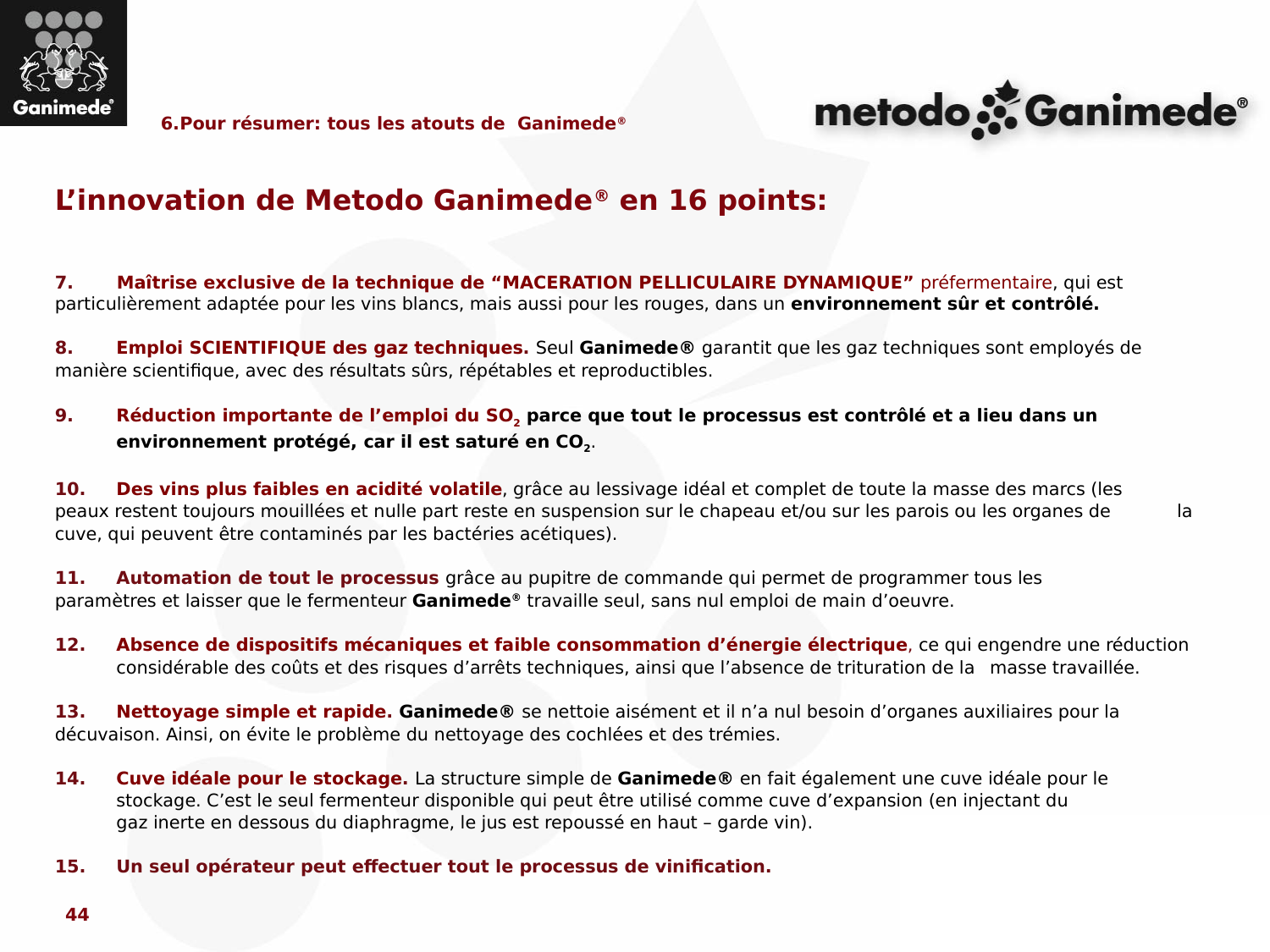

6.Pour résumer: tous les atouts de  Ganimede®
L’innovation de Metodo Ganimede® en 16 points:
7.       Maîtrise exclusive de la technique de “MACERATION PELLICULAIRE DYNAMIQUE” préfermentaire, qui est 	particulièrement adaptée pour les vins blancs, mais aussi pour les rouges, dans un environnement sûr et contrôlé.

8.	Emploi SCIENTIFIQUE des gaz techniques. Seul Ganimede® garantit que les gaz techniques sont employés de 	manière scientifique, avec des résultats sûrs, répétables et reproductibles.

9.	Réduction importante de l’emploi du SO2 parce que tout le processus est contrôlé et a lieu dans un 		 	environnement protégé, car il est saturé en CO2.

10.	Des vins plus faibles en acidité volatile, grâce au lessivage idéal et complet de toute la masse des marcs (les 	peaux restent toujours mouillées et nulle part reste en suspension sur le chapeau et/ou sur les parois ou les organes de 	la cuve, qui peuvent être contaminés par les bactéries acétiques).

11.	Automation de tout le processus grâce au pupitre de commande qui permet de programmer tous les 		paramètres et laisser que le fermenteur Ganimede® travaille seul, sans nul emploi de main d’oeuvre.

12.	Absence de dispositifs mécaniques et faible consommation d’énergie électrique, ce qui engendre une réduction 	considérable des coûts et des risques d’arrêts techniques, ainsi que l’absence de trituration de la 	masse travaillée.

13.	Nettoyage simple et rapide. Ganimede® se nettoie aisément et il n’a nul besoin d’organes auxiliaires pour la 	décuvaison. Ainsi, on évite le problème du nettoyage des cochlées et des trémies.

14.	Cuve idéale pour le stockage. La structure simple de Ganimede® en fait également une cuve idéale pour le
	stockage. C’est le seul fermenteur disponible qui peut être utilisé comme cuve d’expansion (en injectant du
	gaz inerte en dessous du diaphragme, le jus est repoussé en haut – garde vin).

15.	Un seul opérateur peut effectuer tout le processus de vinification.

44